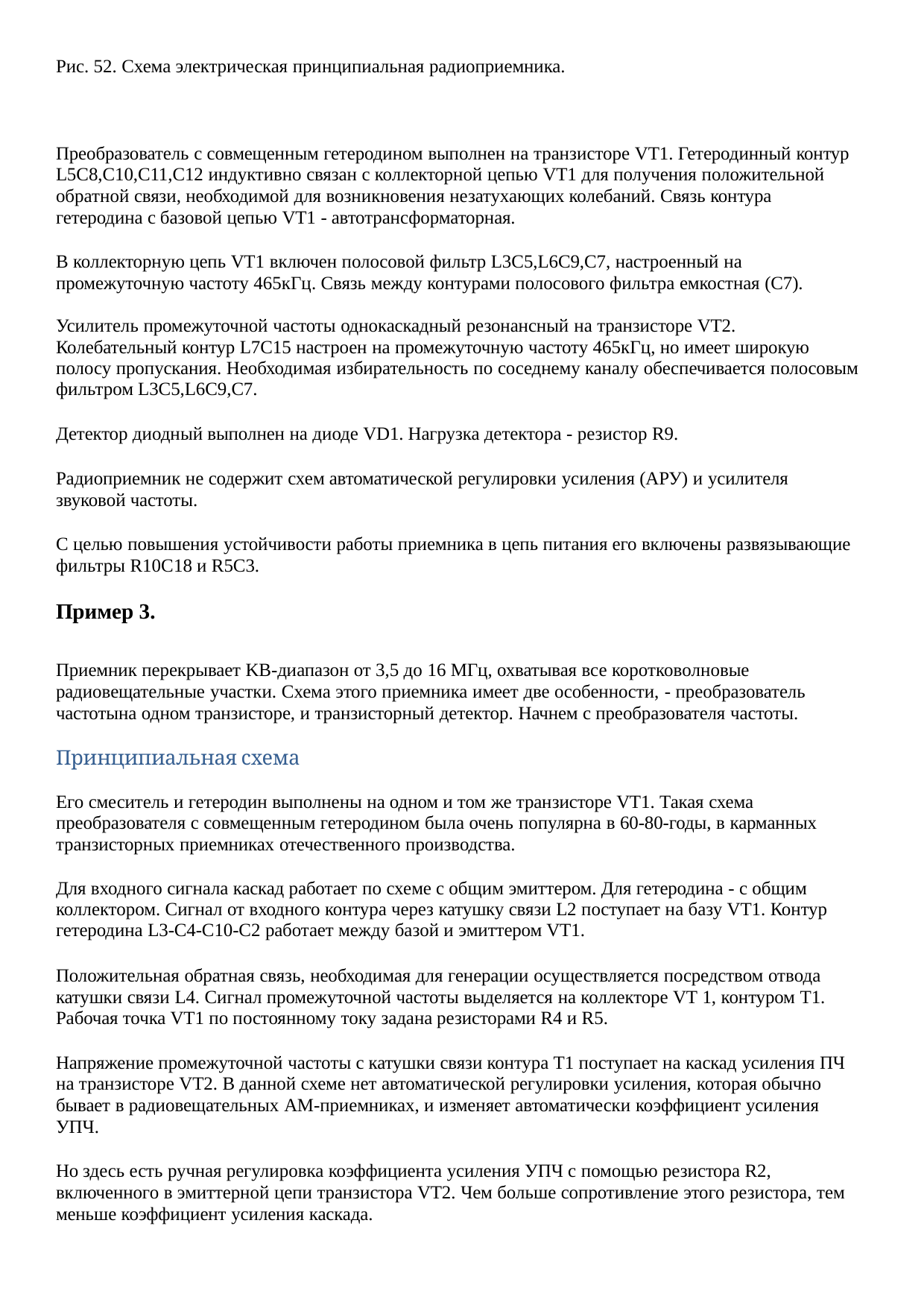

Рис. 52. Схема электрическая принципиальная радиоприемника.
Преобразователь с совмещенным гетеродином выполнен на транзисторе VT1. Гетеродинный контур  L5С8,С10,С11,С12 индуктивно связан с коллекторной цепью VT1 для получения положительной  обратной связи, необходимой для возникновения незатухающих колебаний. Связь контура  гетеродина с базовой цепью VT1 - автотрансформаторная.

В коллекторную цепь VT1 включен полосовой фильтр L3C5,L6C9,С7, настроенный на  промежуточную частоту 465кГц. Связь между контурами полосового фильтра емкостная (С7).

Усилитель промежуточной частоты однокаскадный резонансный на транзисторе VT2.  Колебательный контур L7C15 настроен на промежуточную частоту 465кГц, но имеет широкую  полосу пропускания. Необходимая избирательность по соседнему каналу обеспечивается полосовым  фильтром L3C5,L6C9,С7.

Детектор диодный выполнен на диоде VD1. Нагрузка детектора - резистор R9.

Радиоприемник не содержит схем автоматической регулировки усиления (АРУ) и усилителя  звуковой частоты.

С целью повышения устойчивости работы приемника в цепь питания его включены развязывающие  фильтры R10C18 и R5C3.

Пример 3.

Приемник перекрывает KB-диапазон от 3,5 до 16 МГц, охватывая все коротковолновые  радиовещательные участки. Схема этого приемника имеет две особенности, - преобразователь  частотына одном транзисторе, и транзисторный детектор. Начнем с преобразователя частоты.

Принципиальная схема

Его смеситель и гетеродин выполнены на одном и том же транзисторе VТ1. Такая схема  преобразователя с совмещенным гетеродином была очень популярна в 60-80-годы, в карманных  транзисторных приемниках отечественного производства.

Для входного сигнала каскад работает по схеме с общим эмиттером. Для гетеродина - с общим  коллектором. Сигнал от входного контура через катушку связи L2 поступает на базу VТ1. Контур  гетеродина L3-C4-C10-C2 работает между базой и эмиттером VТ1.

Положительная обратная связь, необходимая для генерации осуществляется посредством отвода  катушки связи L4. Сигнал промежуточной частоты выделяется на коллекторе VТ 1, контуром Т1.  Рабочая точка VТ1 по постоянному току задана резисторами R4 и R5.

Напряжение промежуточной частоты с катушки связи контура Т1 поступает на каскад усиления ПЧ  на транзисторе VТ2. В данной схеме нет автоматической регулировки усиления, которая обычно  бывает в радиовещательных AM-приемниках, и изменяет автоматически коэффициент усиления  УПЧ.

Но здесь есть ручная регулировка коэффициента усиления УПЧ с помощью резистора R2,  включенного в эмиттерной цепи транзистора VТ2. Чем больше сопротивление этого резистора, тем  меньше коэффициент усиления каскада.